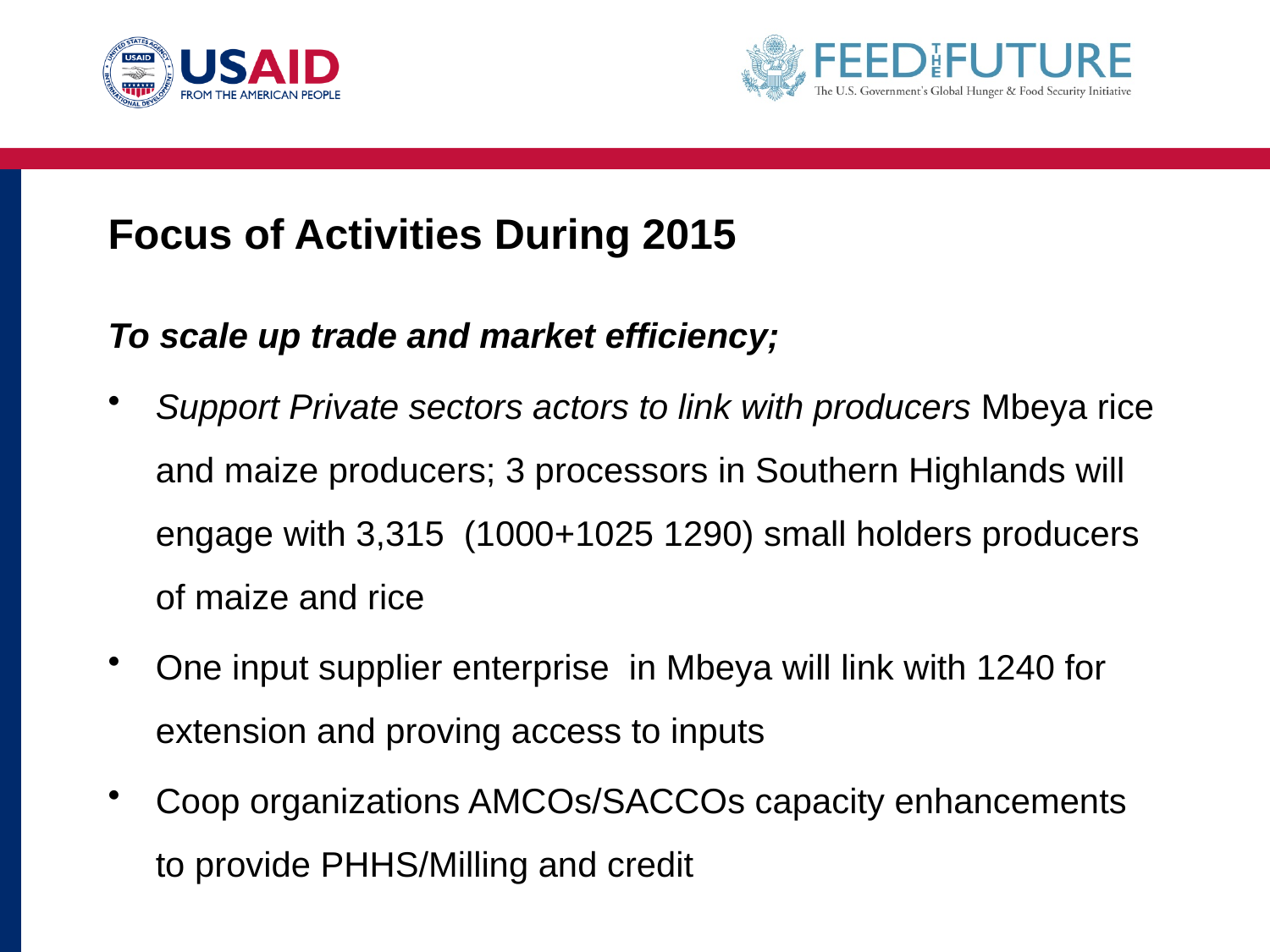

# Focus of Activities During 2015
To scale up trade and market efficiency;
Support Private sectors actors to link with producers Mbeya rice and maize producers; 3 processors in Southern Highlands will engage with 3,315  (1000+1025 1290) small holders producers of maize and rice
One input supplier enterprise  in Mbeya will link with 1240 for extension and proving access to inputs
Coop organizations AMCOs/SACCOs capacity enhancements to provide PHHS/Milling and credit